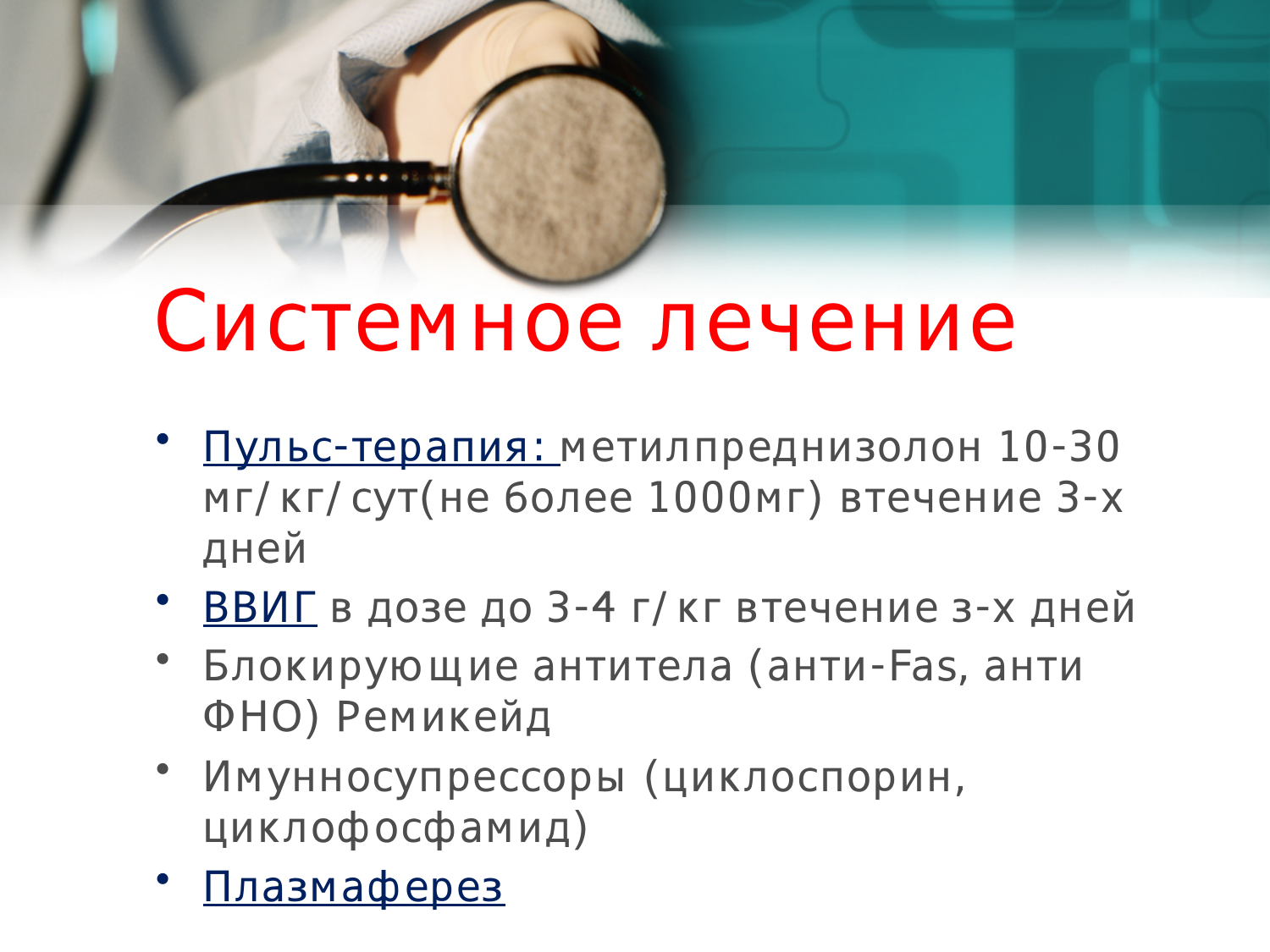

# Системное лечение
Пульс-терапия: метилпреднизолон 10-30 мг/кг/сут(не более 1000мг) втечение 3-х дней
ВВИГ в дозе до 3-4 г/кг втечение з-х дней
Блокирующие антитела (анти-Fas, анти ФНО) Ремикейд
Имунносупрессоры (циклоспорин, циклофосфамид)
Плазмаферез